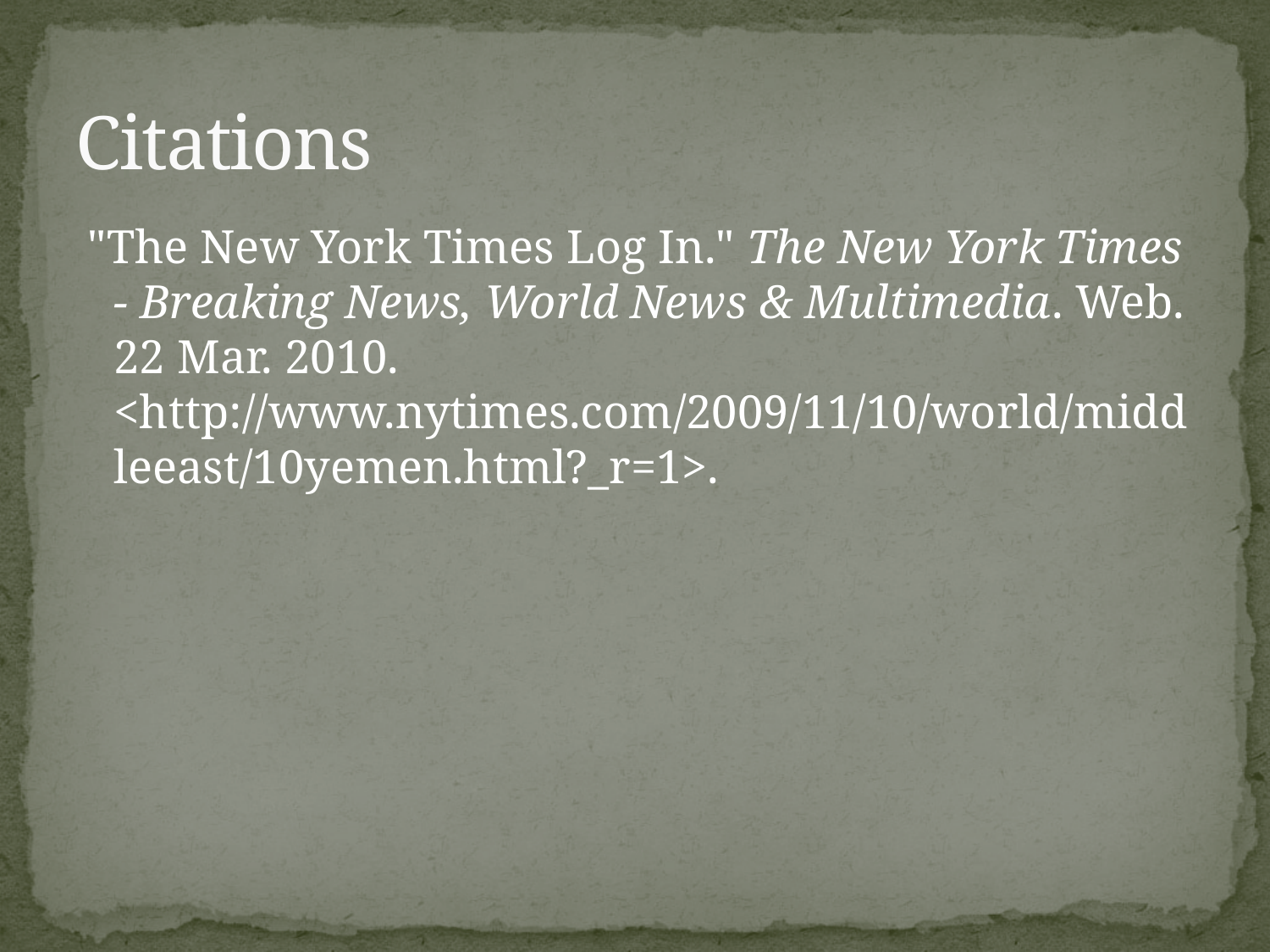

# Citations
 "The New York Times Log In." The New York Times - Breaking News, World News & Multimedia. Web. 22 Mar. 2010. <http://www.nytimes.com/2009/11/10/world/middleeast/10yemen.html?_r=1>.